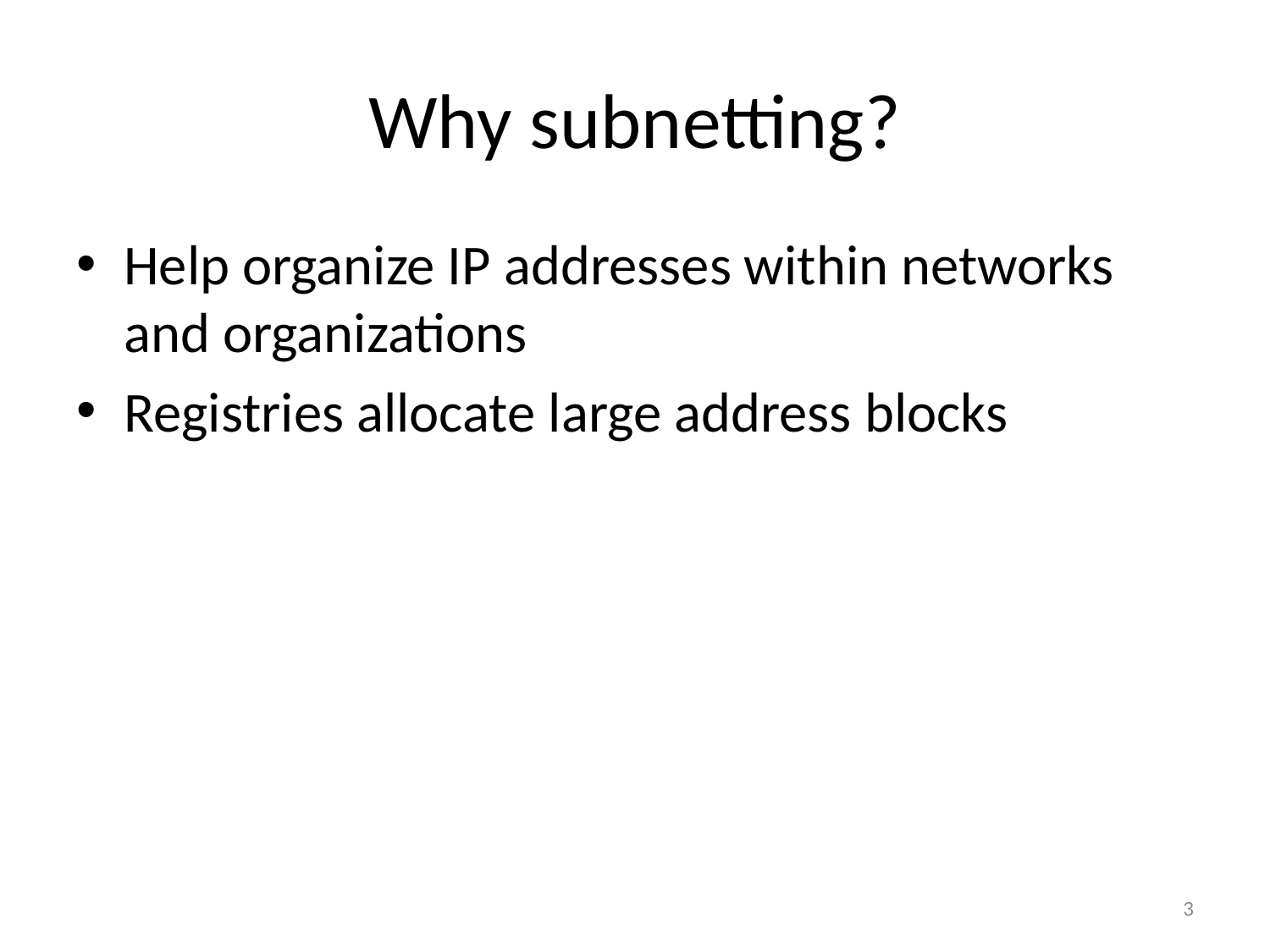

# Why subnetting?
Help organize IP addresses within networks and organizations
Registries allocate large address blocks
3